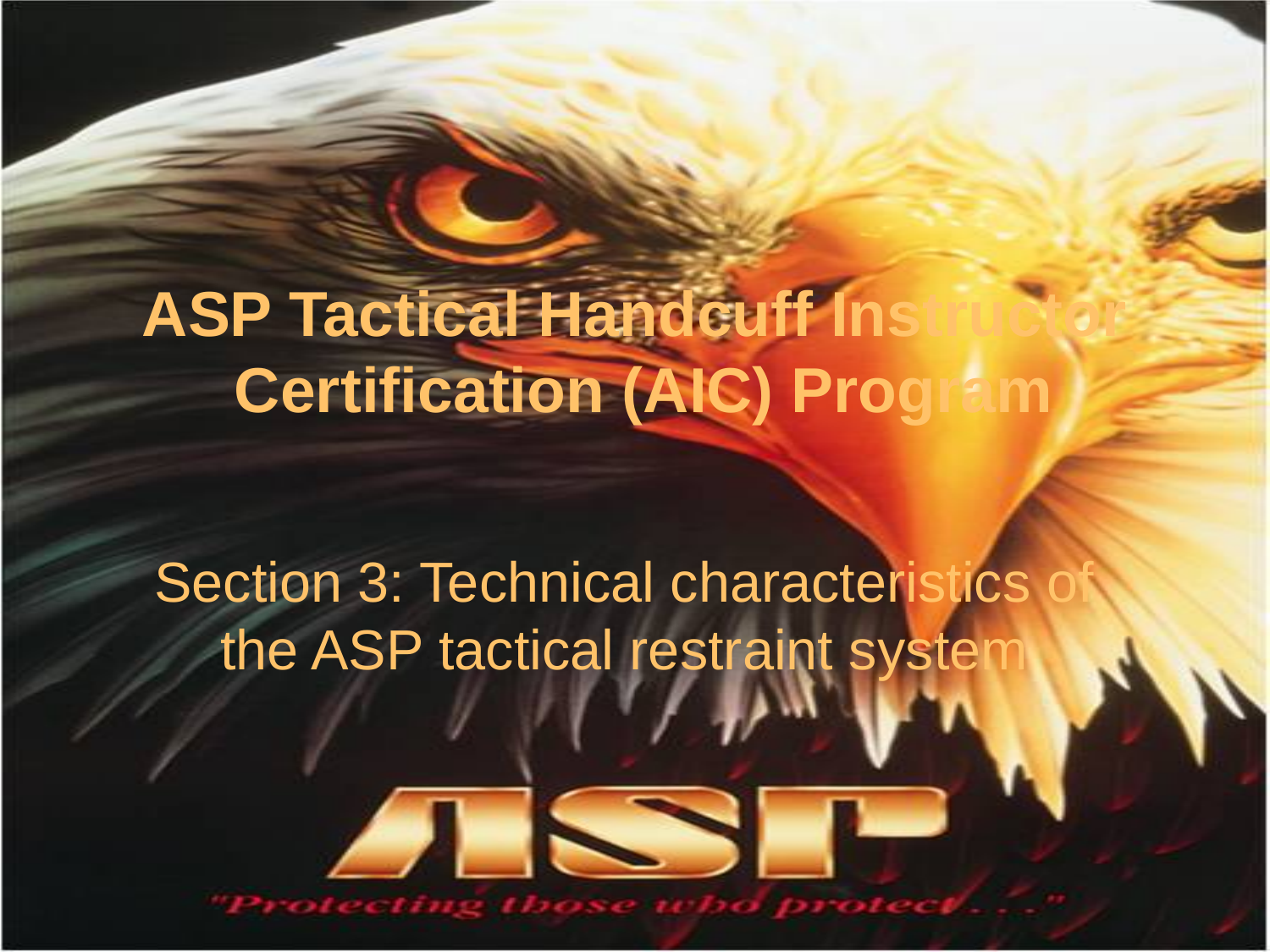

# ASP Tactical Handcuff Instructor Certification (AIC) Program
Section 3: Technical characteristics of the ASP tactical restraint system